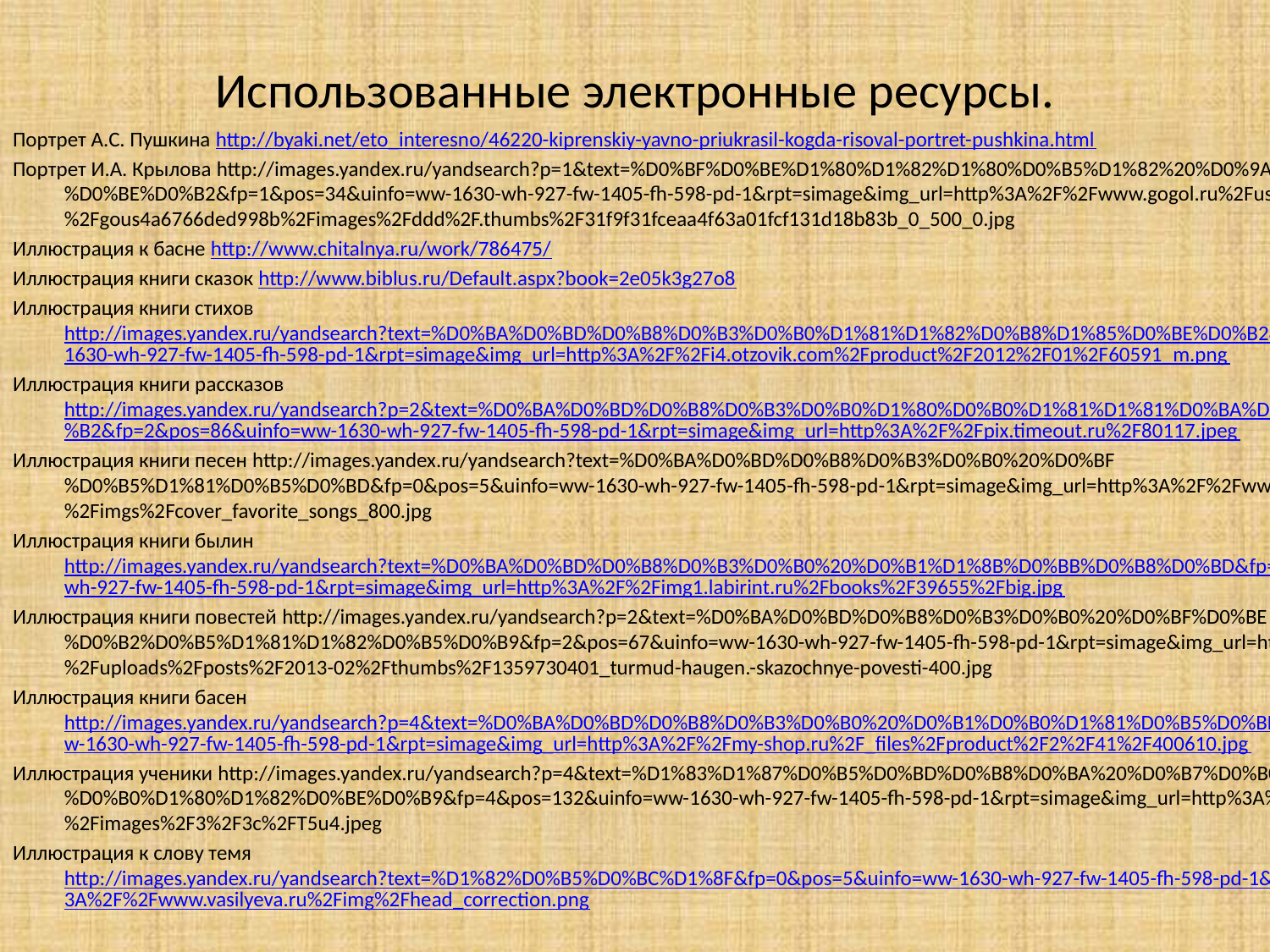

# Использованные электронные ресурсы.
Портрет А.С. Пушкина http://byaki.net/eto_interesno/46220-kiprenskiy-yavno-priukrasil-kogda-risoval-portret-pushkina.html
Портрет И.А. Крылова http://images.yandex.ru/yandsearch?p=1&text=%D0%BF%D0%BE%D1%80%D1%82%D1%80%D0%B5%D1%82%20%D0%9A%D1%80%D1%8B%D0%BB%D0%BE%D0%B2&fp=1&pos=34&uinfo=ww-1630-wh-927-fw-1405-fh-598-pd-1&rpt=simage&img_url=http%3A%2F%2Fwww.gogol.ru%2Fusers%2Fgous4a6766ded998b%2Fimages%2Fddd%2F.thumbs%2F31f9f31fceaa4f63a01fcf131d18b83b_0_500_0.jpg
Иллюстрация к басне http://www.chitalnya.ru/work/786475/
Иллюстрация книги сказок http://www.biblus.ru/Default.aspx?book=2e05k3g27o8
Иллюстрация книги стихов http://images.yandex.ru/yandsearch?text=%D0%BA%D0%BD%D0%B8%D0%B3%D0%B0%D1%81%D1%82%D0%B8%D1%85%D0%BE%D0%B2&fp=0&pos=21&uinfo=ww-1630-wh-927-fw-1405-fh-598-pd-1&rpt=simage&img_url=http%3A%2F%2Fi4.otzovik.com%2Fproduct%2F2012%2F01%2F60591_m.png
Иллюстрация книги рассказов http://images.yandex.ru/yandsearch?p=2&text=%D0%BA%D0%BD%D0%B8%D0%B3%D0%B0%D1%80%D0%B0%D1%81%D1%81%D0%BA%D0%B0%D0%B7%D0%BE%D0%B2&fp=2&pos=86&uinfo=ww-1630-wh-927-fw-1405-fh-598-pd-1&rpt=simage&img_url=http%3A%2F%2Fpix.timeout.ru%2F80117.jpeg
Иллюстрация книги песен http://images.yandex.ru/yandsearch?text=%D0%BA%D0%BD%D0%B8%D0%B3%D0%B0%20%D0%BF%D0%B5%D1%81%D0%B5%D0%BD&fp=0&pos=5&uinfo=ww-1630-wh-927-fw-1405-fh-598-pd-1&rpt=simage&img_url=http%3A%2F%2Fwww.azbookvarik.ru%2Fmedia%2Fimgs%2Fcover_favorite_songs_800.jpg
Иллюстрация книги былин http://images.yandex.ru/yandsearch?text=%D0%BA%D0%BD%D0%B8%D0%B3%D0%B0%20%D0%B1%D1%8B%D0%BB%D0%B8%D0%BD&fp=0&pos=2&uinfo=ww-1630-wh-927-fw-1405-fh-598-pd-1&rpt=simage&img_url=http%3A%2F%2Fimg1.labirint.ru%2Fbooks%2F39655%2Fbig.jpg
Иллюстрация книги повестей http://images.yandex.ru/yandsearch?p=2&text=%D0%BA%D0%BD%D0%B8%D0%B3%D0%B0%20%D0%BF%D0%BE%D0%B2%D0%B5%D1%81%D1%82%D0%B5%D0%B9&fp=2&pos=67&uinfo=ww-1630-wh-927-fw-1405-fh-598-pd-1&rpt=simage&img_url=http%3A%2F%2Fmirknig.com%2Fuploads%2Fposts%2F2013-02%2Fthumbs%2F1359730401_turmud-haugen.-skazochnye-povesti-400.jpg
Иллюстрация книги басен http://images.yandex.ru/yandsearch?p=4&text=%D0%BA%D0%BD%D0%B8%D0%B3%D0%B0%20%D0%B1%D0%B0%D1%81%D0%B5%D0%BD&fp=4&pos=140&uinfo=ww-1630-wh-927-fw-1405-fh-598-pd-1&rpt=simage&img_url=http%3A%2F%2Fmy-shop.ru%2F_files%2Fproduct%2F2%2F41%2F400610.jpg
Иллюстрация ученики http://images.yandex.ru/yandsearch?p=4&text=%D1%83%D1%87%D0%B5%D0%BD%D0%B8%D0%BA%20%D0%B7%D0%B0%20%D0%BF%D0%B0%D1%80%D1%82%D0%BE%D0%B9&fp=4&pos=132&uinfo=ww-1630-wh-927-fw-1405-fh-598-pd-1&rpt=simage&img_url=http%3A%2F%2Fschool.xvatit.com%2Fimages%2F3%2F3c%2FT5u4.jpeg
Иллюстрация к слову темя http://images.yandex.ru/yandsearch?text=%D1%82%D0%B5%D0%BC%D1%8F&fp=0&pos=5&uinfo=ww-1630-wh-927-fw-1405-fh-598-pd-1&rpt=simage&img_url=http%3A%2F%2Fwww.vasilyeva.ru%2Fimg%2Fhead_correction.png